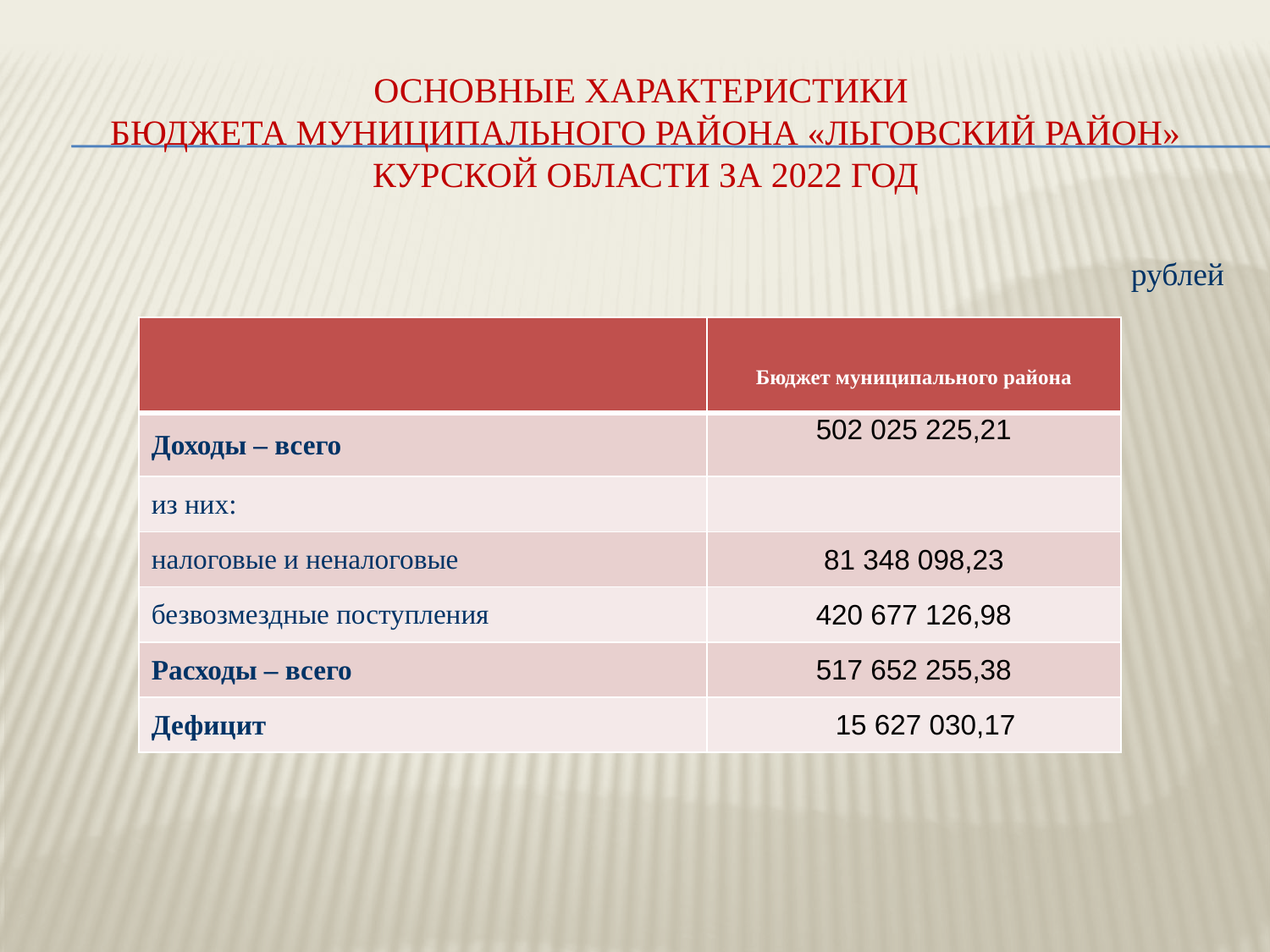

# ОСНОВНЫЕ ХАРАКТЕРИСТИКИ БЮДЖЕТА МУНИЦИПАЛЬНОГО РАЙОНА «ЛЬГОВСКИЙ РАЙОН»  КУРСКОЙ ОБЛАСТИ ЗА 2022 ГОД
рублей
|  | Бюджет муниципального района |
| --- | --- |
| Доходы – всего | 502 025 225,21 |
| из них: |  |
| налоговые и неналоговые | 81 348 098,23 |
| безвозмездные поступления | 420 677 126,98 |
| Расходы – всего | 517 652 255,38 |
| Дефицит | 15 627 030,17 |